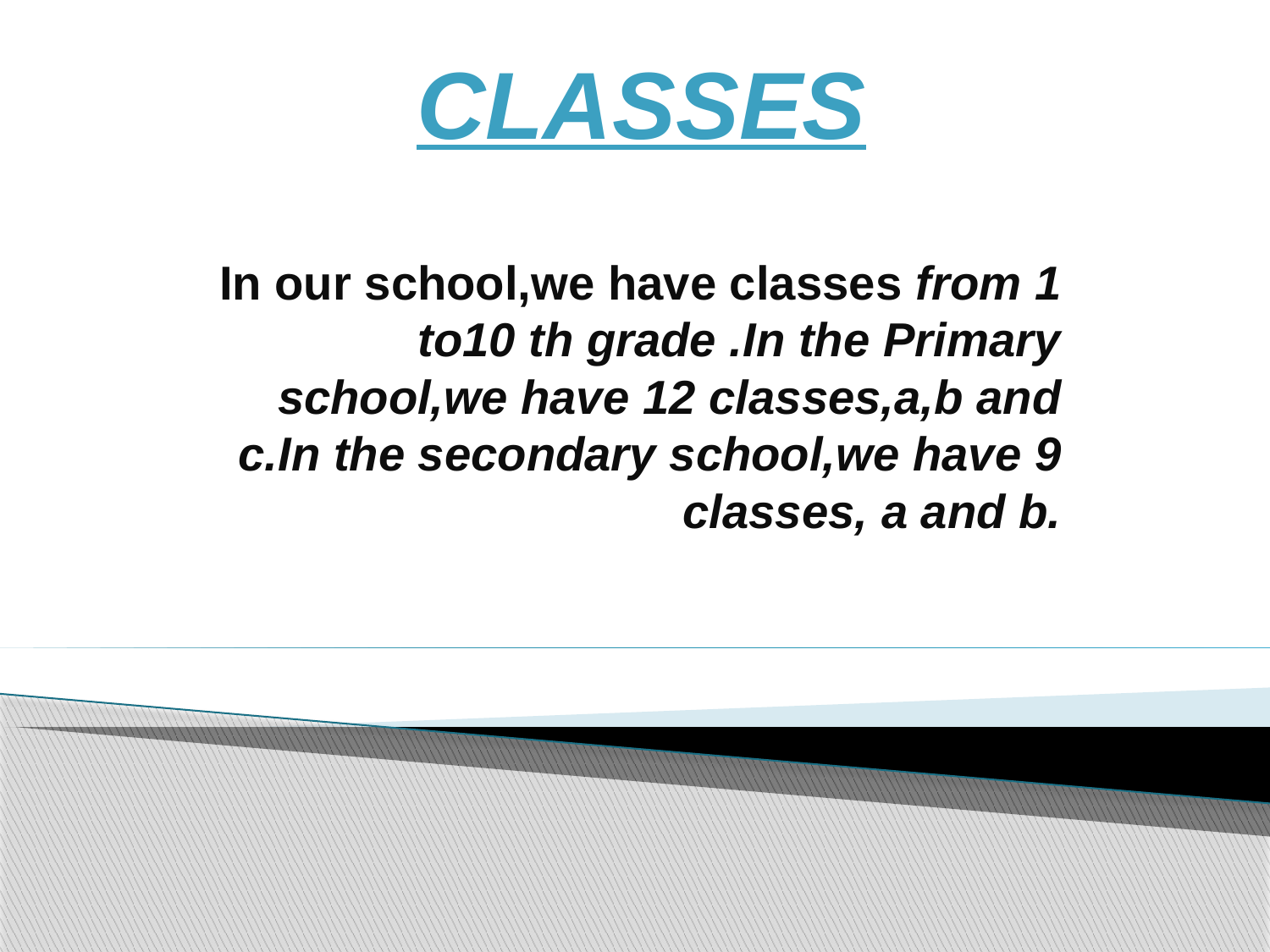

Classes
In our school,we have classes from 1 to10 th grade .In the Primary school,we have 12 classes,a,b and c.In the secondary school,we have 9 classes, a and b.